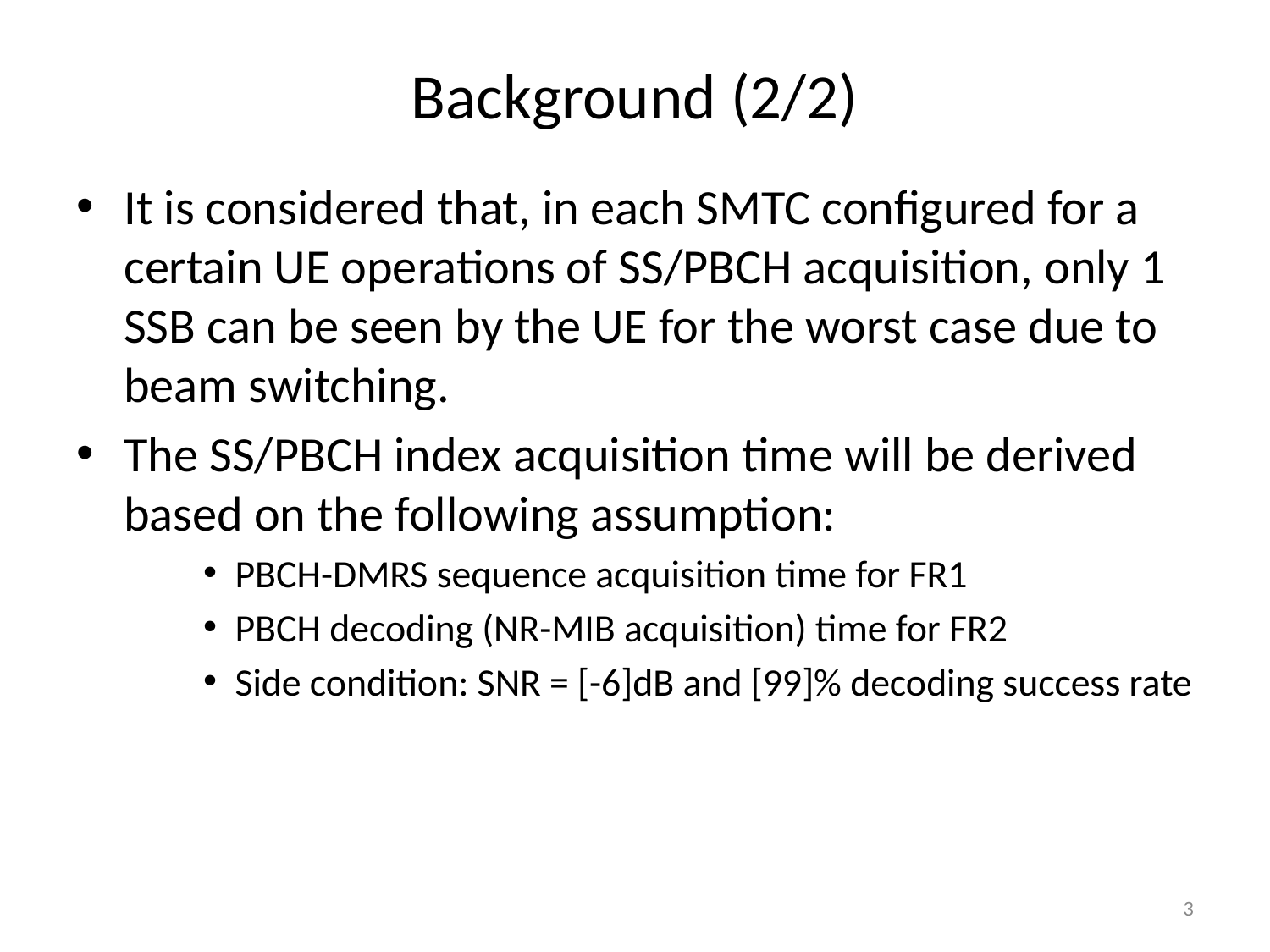

# Background (2/2)
It is considered that, in each SMTC configured for a certain UE operations of SS/PBCH acquisition, only 1 SSB can be seen by the UE for the worst case due to beam switching.
The SS/PBCH index acquisition time will be derived based on the following assumption:
PBCH-DMRS sequence acquisition time for FR1
PBCH decoding (NR-MIB acquisition) time for FR2
Side condition: SNR = [-6]dB and [99]% decoding success rate
3